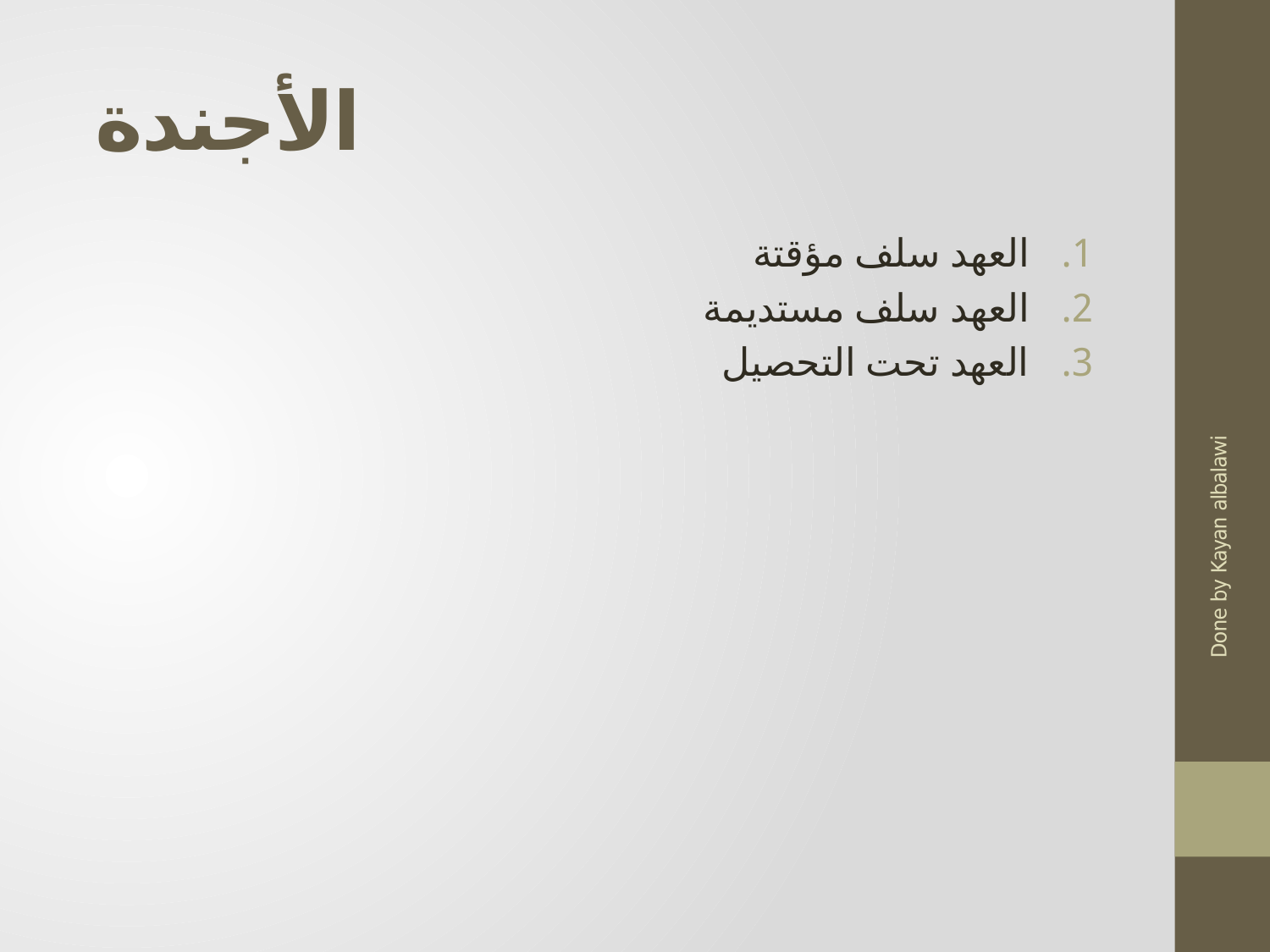

# الأجندة
العهد سلف مؤقتة
العهد سلف مستديمة
العهد تحت التحصيل
Done by Kayan albalawi